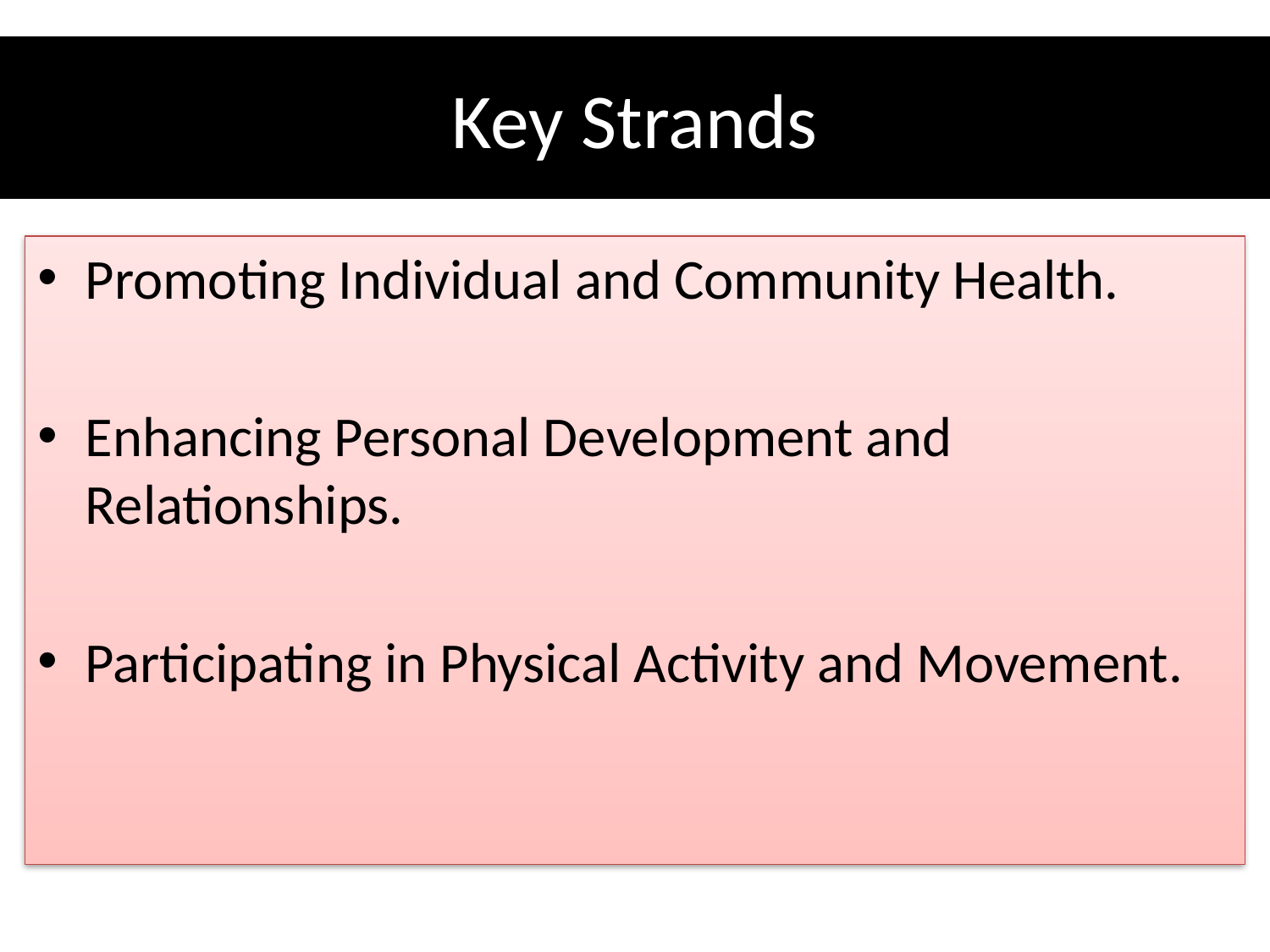

# Key Strands
Promoting Individual and Community Health.

Enhancing Personal Development and Relationships.

Participating in Physical Activity and Movement.